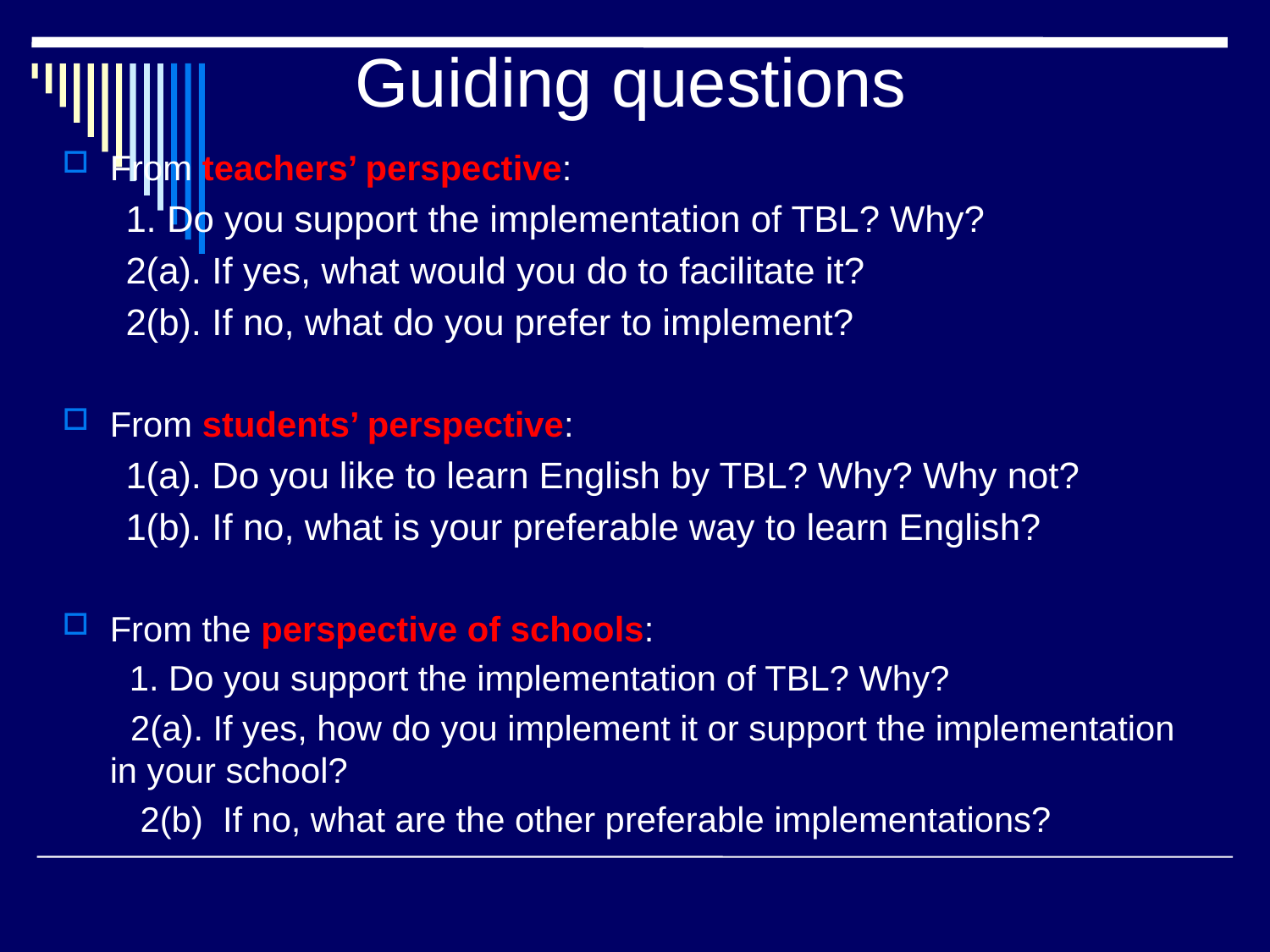

Guiding questions
From teachers’ perspective:
1. Do you support the implementation of TBL? Why?
2(a). If yes, what would you do to facilitate it?
2(b). If no, what do you prefer to implement?

From students’ perspective:
1(a). Do you like to learn English by TBL? Why? Why not?
1(b). If no, what is your preferable way to learn English?

From the perspective of schools:
	  1. Do you support the implementation of TBL? Why?
       2(a). If yes, how do you implement it or support the implementation in your school?
        2(b)  If no, what are the other preferable implementations?